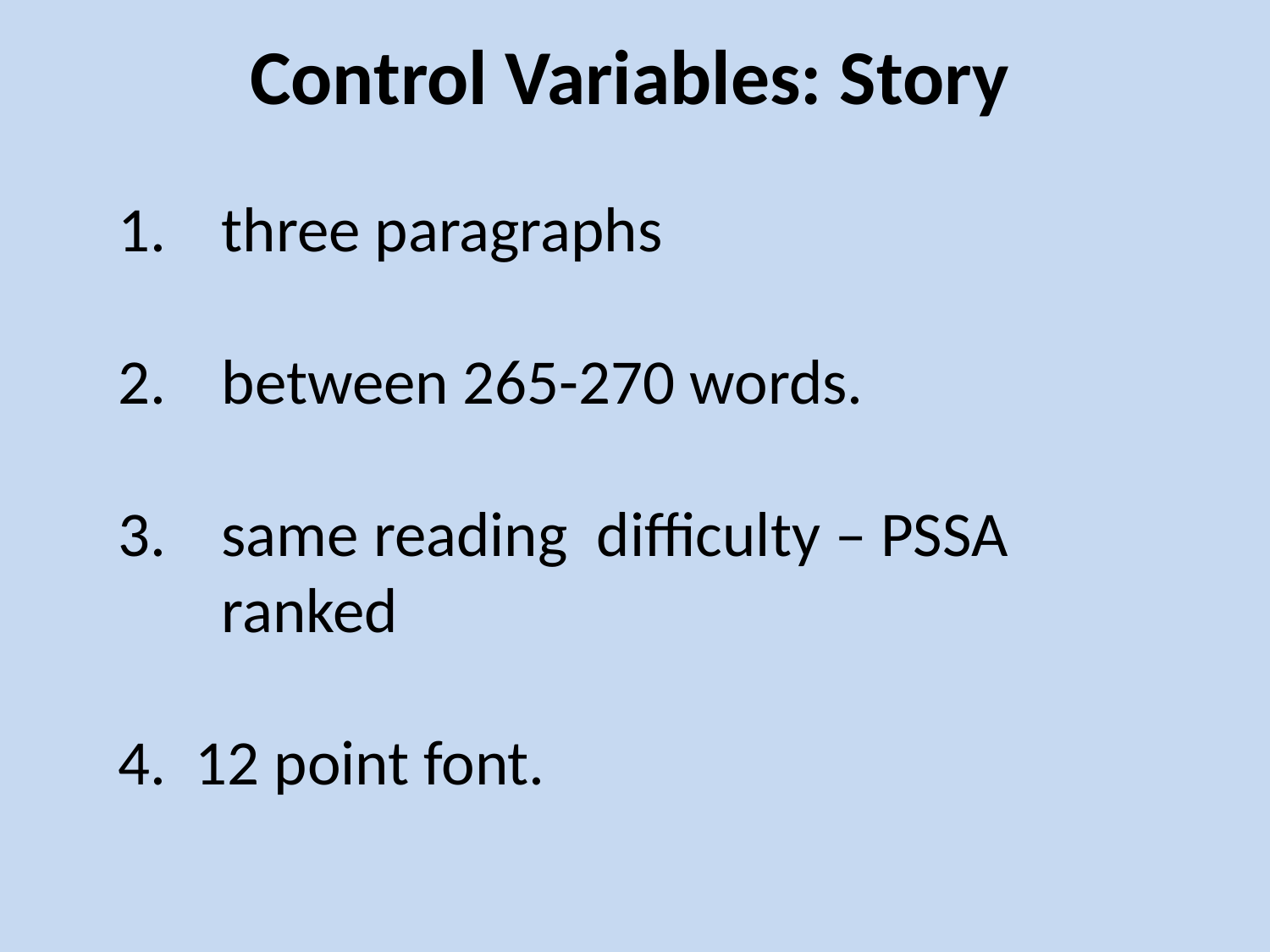

Control Variables: Story

three paragraphs

between 265-270 words.

same reading  difficulty – PSSA ranked

4.  12 point font.